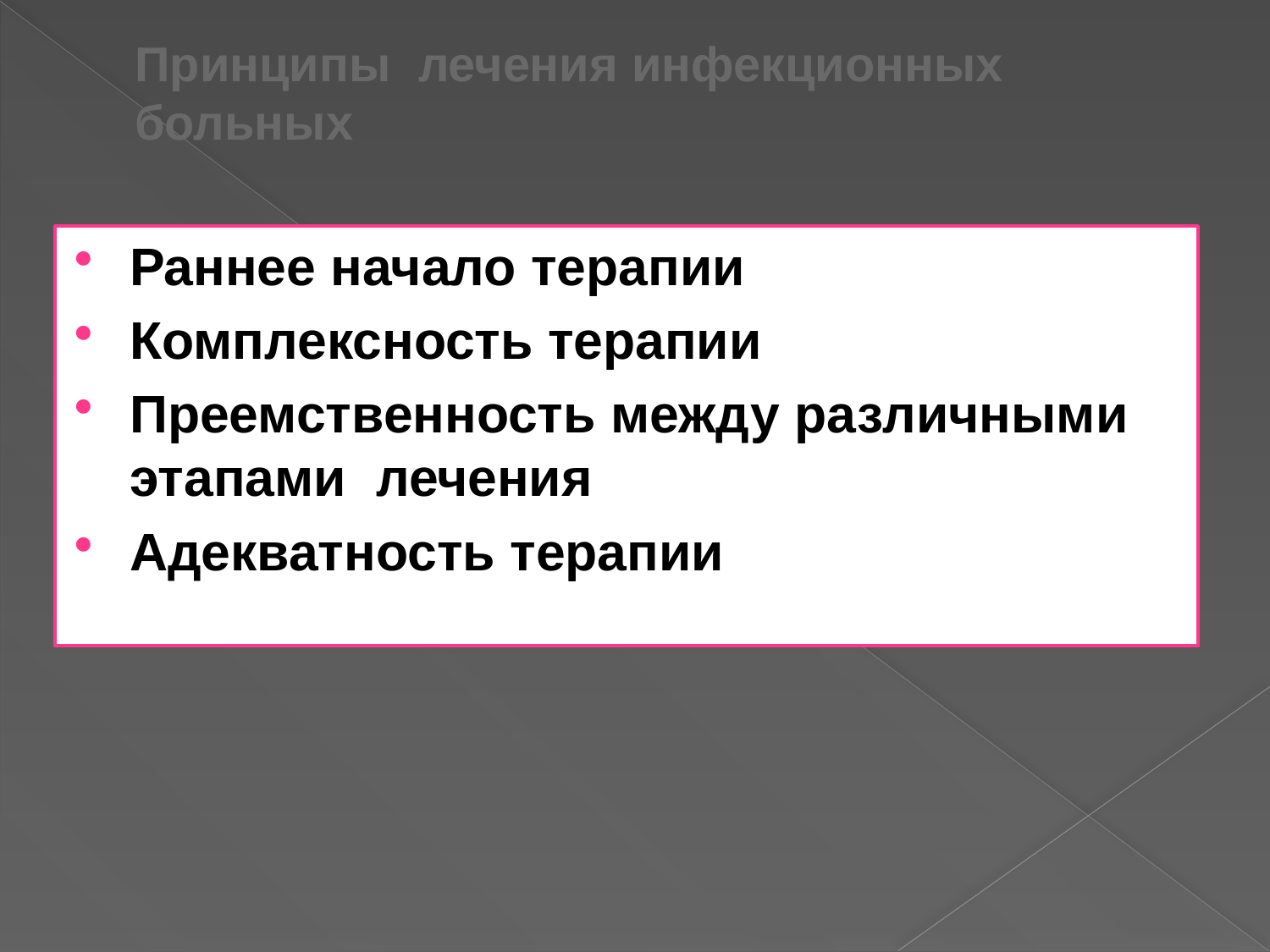

# Принципы  лечения инфекционных больных
Раннее начало терапии
Комплексность терапии
Преемственность между различными этапами  лечения
Адекватность терапии